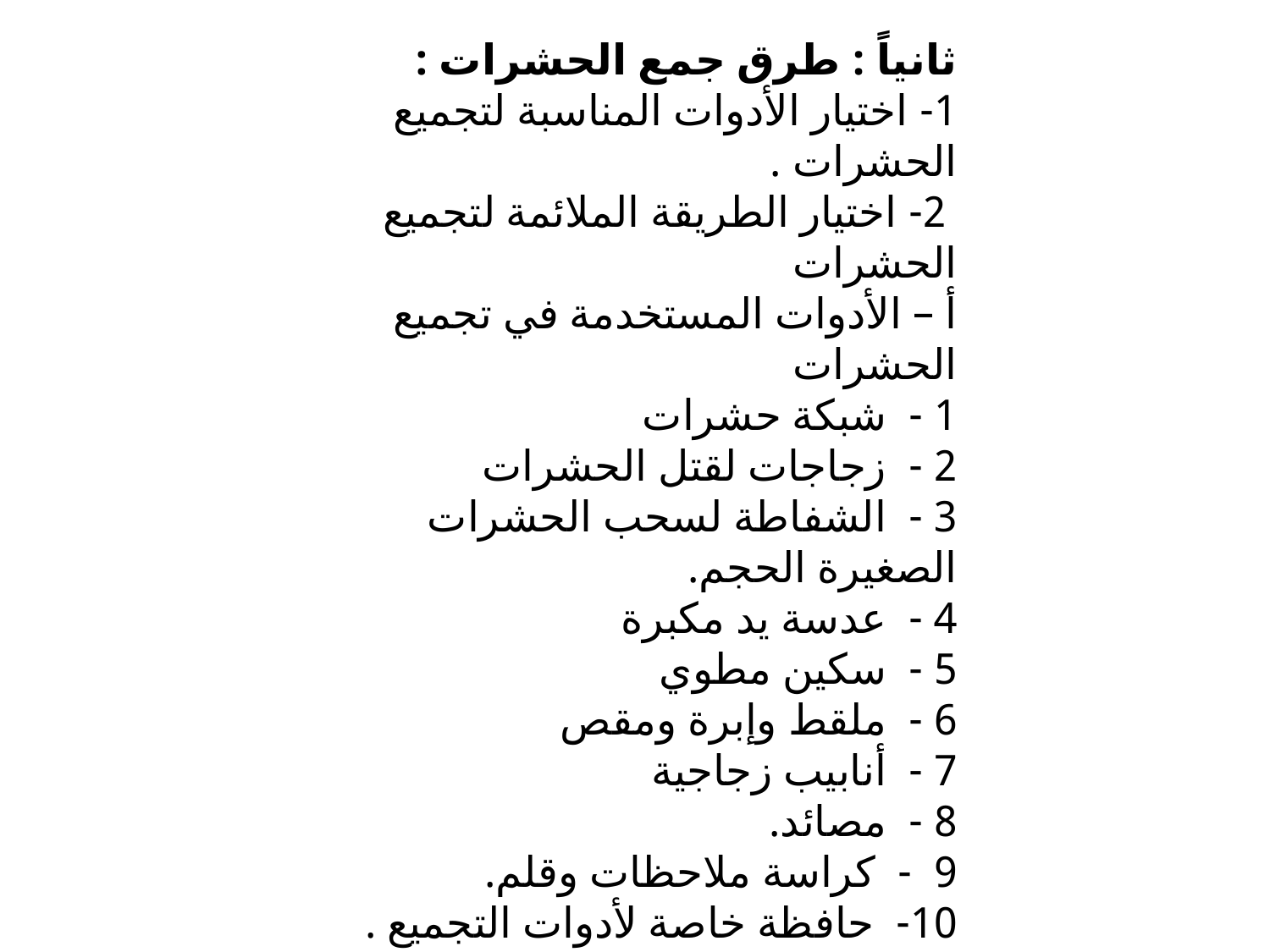

ثانياً : طرق جمع الحشرات :
1- اختيار الأدوات المناسبة لتجميع الحشرات .
 2- اختيار الطريقة الملائمة لتجميع الحشرات
أ – الأدوات المستخدمة في تجميع الحشرات
1 -  شبكة حشرات
2 -  زجاجات لقتل الحشرات
3 -  الشفاطة لسحب الحشرات الصغيرة الحجم.
4 -  عدسة يد مكبرة
5 -  سكين مطوي
6 -  ملقط وإبرة ومقص
7 -  أنابيب زجاجية
8 -  مصائد.
9  -  كراسة ملاحظات وقلم.
10-  حافظة خاصة لأدوات التجميع .